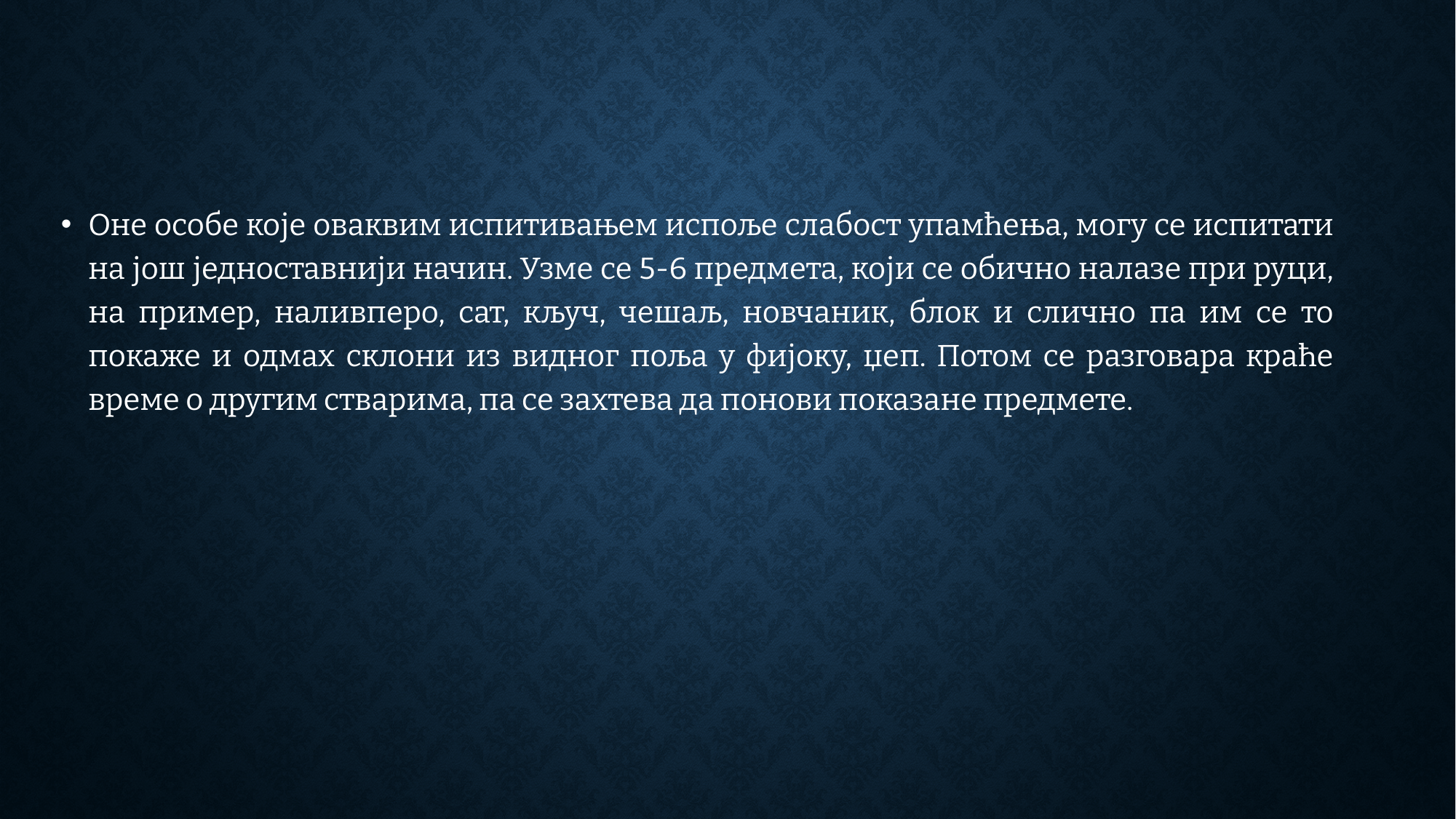

Оне особе које оваквим испитивањем испоље слабост упамћења, могу се испитати на још једноставнији начин. Узме се 5-6 предмета, који се обично налазе при руци, на пример, наливперо, сат, кључ, чешаљ, новчаник, блок и слично па им се то покаже и одмах склони из видног поља у фијоку, џеп. Потом се разговара краће време о другим стварима, па се захтева да понови показане предмете.